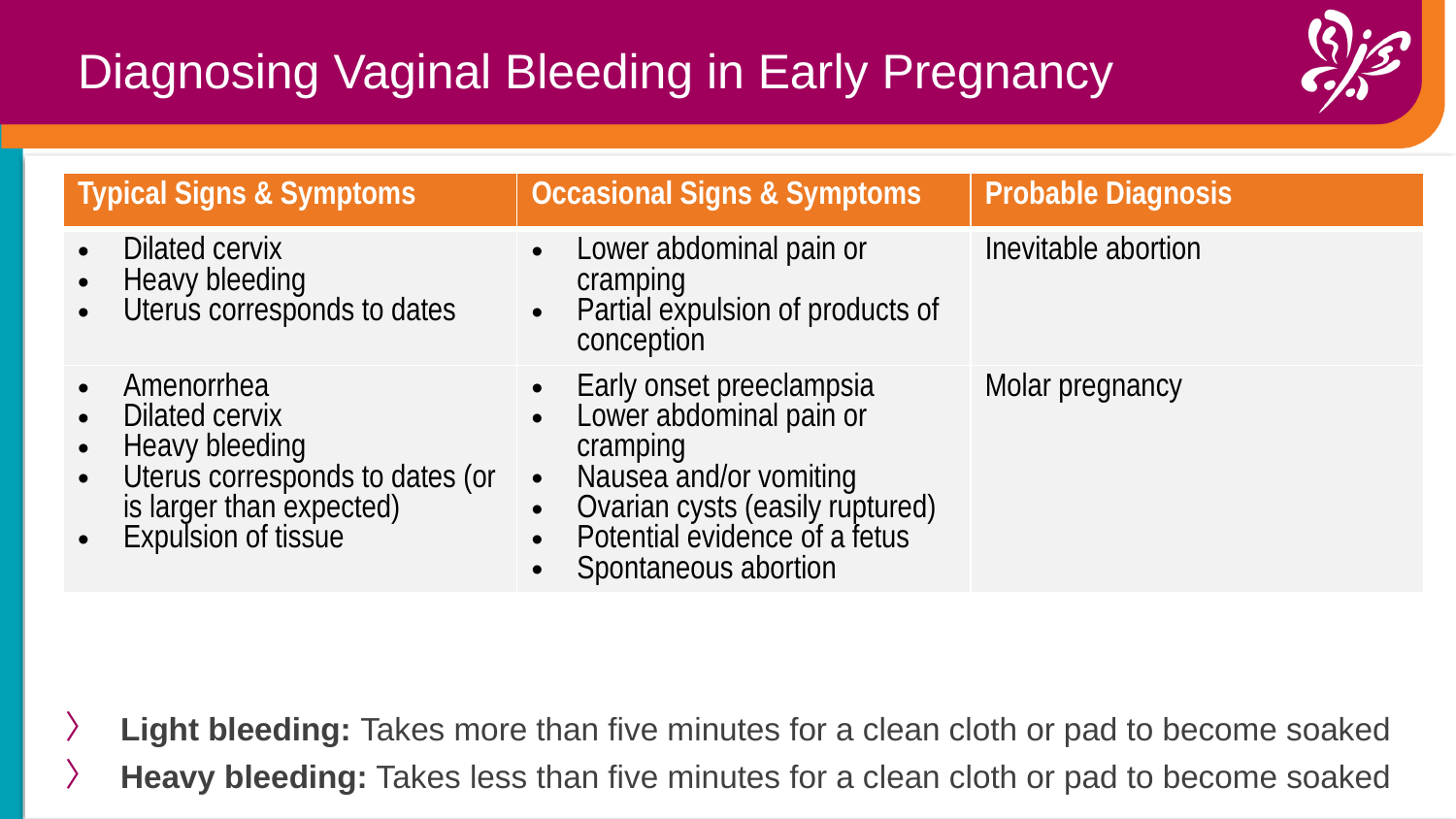

Diagnosing Vaginal Bleeding in Early Pregnancy

| Typical Signs & Symptoms | Occasional Signs & Symptoms | Probable Diagnosis |
| --- | --- | --- |
| Dilated cervix Heavy bleeding Uterus corresponds to dates | Lower abdominal pain or cramping Partial expulsion of products of conception | Inevitable abortion |
| Amenorrhea Dilated cervix Heavy bleeding Uterus corresponds to dates (or is larger than expected) Expulsion of tissue | Early onset preeclampsia Lower abdominal pain or cramping Nausea and/or vomiting Ovarian cysts (easily ruptured) Potential evidence of a fetus Spontaneous abortion | Molar pregnancy |
Light bleeding: Takes more than five minutes for a clean cloth or pad to become soaked​
Heavy bleeding: Takes less than five minutes for a clean cloth or pad to become soaked